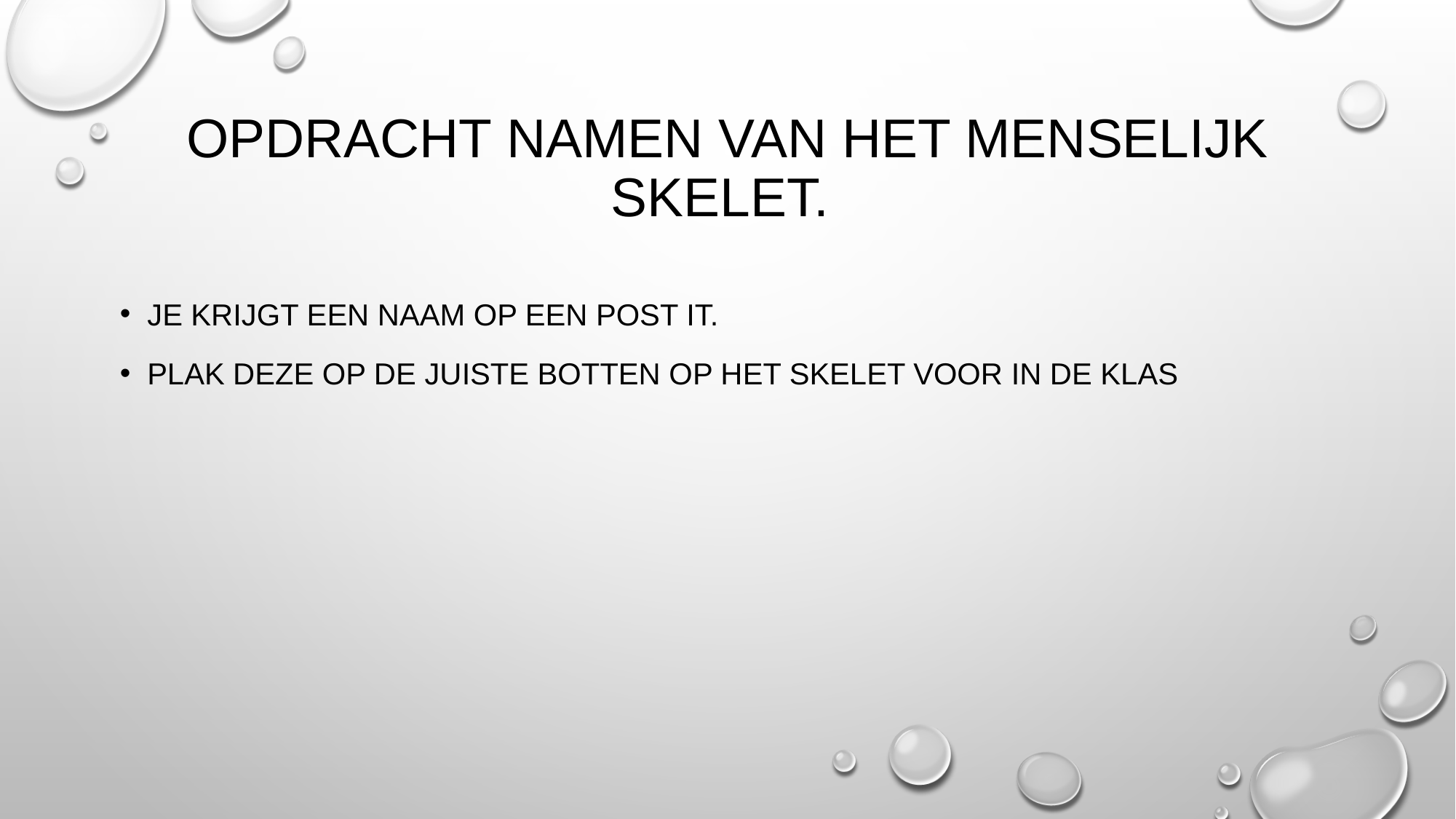

# Opdracht namen van het menselijk skelet.
Je krijgt een naam op een post it.
Plak deze op de juiste botten op het skelet voor in de klas